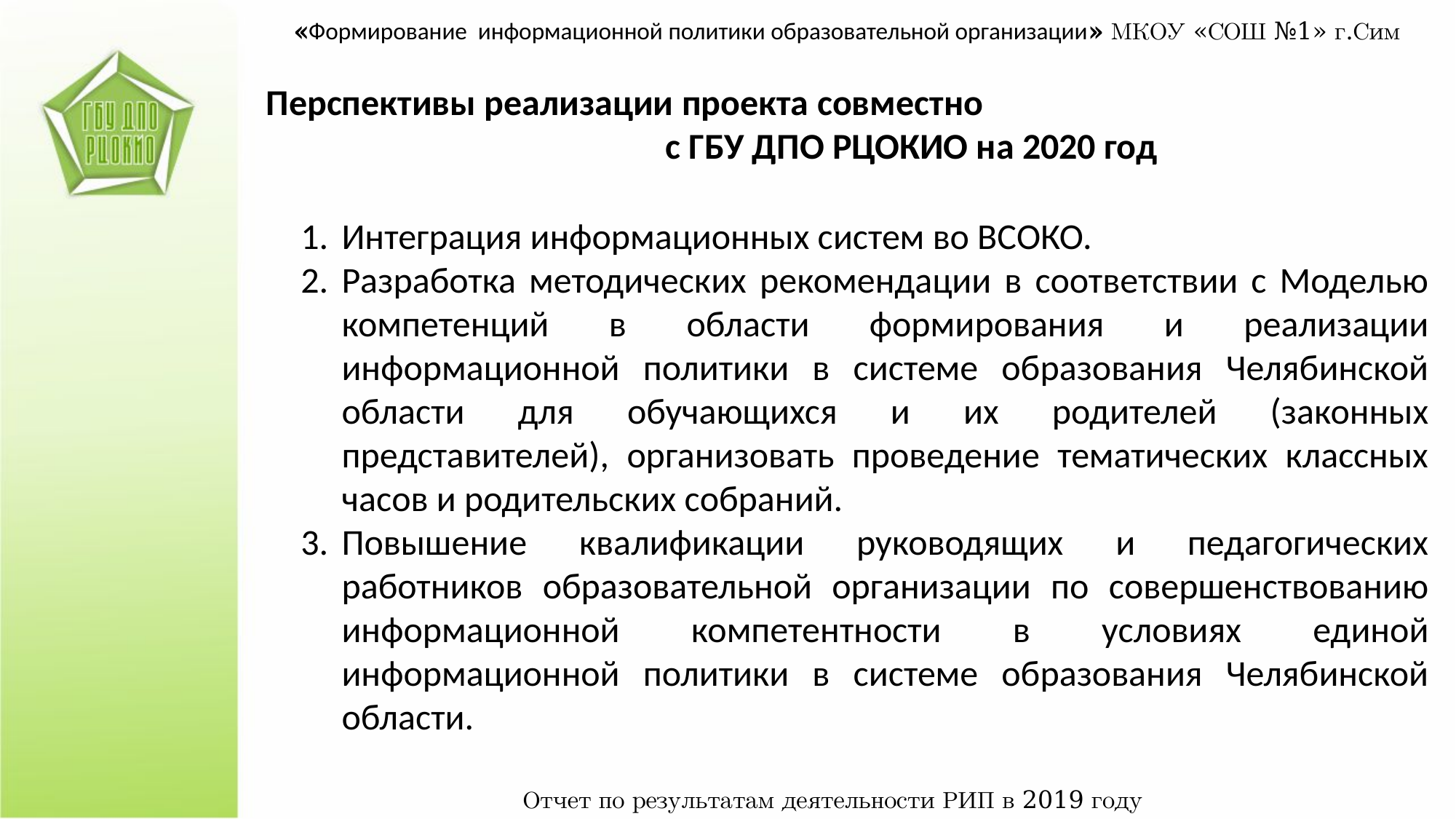

«Формирование  информационной политики образовательной организации» МКОУ «СОШ №1» г.Сим
Перспективы реализации проекта совместно                                                                       с ГБУ ДПО РЦОКИО на 2020 год
Интеграция информационных систем во ВСОКО.
Разработка методических рекомендации в соответствии с Моделью компетенций в области формирования и реализации информационной политики в системе образования Челябинской области для обучающихся и их родителей (законных представителей), организовать проведение тематических классных часов и родительских собраний.
Повышение квалификации руководящих и педагогических работников образовательной организации по совершенствованию информационной компетентности в условиях единой информационной политики в системе образования Челябинской области.
Отчет по результатам деятельности РИП в 2019 году